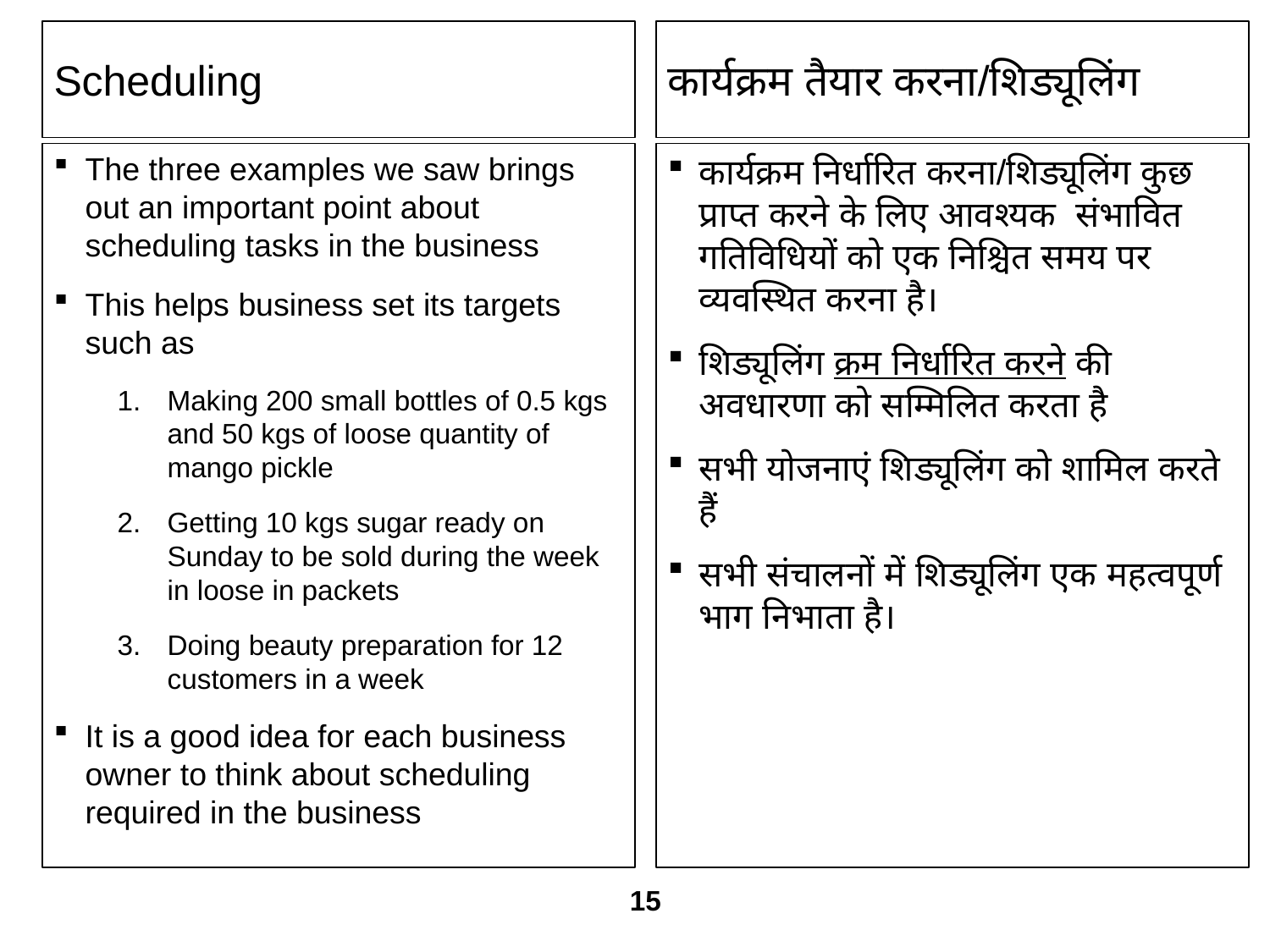

Scheduling
कार्यक्रम तैयार करना/शि‍ड्यूलिंग
The three examples we saw brings out an important point about scheduling tasks in the business
This helps business set its targets such as
Making 200 small bottles of 0.5 kgs and 50 kgs of loose quantity of mango pickle
Getting 10 kgs sugar ready on Sunday to be sold during the week in loose in packets
Doing beauty preparation for 12 customers in a week
It is a good idea for each business owner to think about scheduling required in the business

कार्यक्रम निर्धारित करना/शिड्यूलिंग कुछ प्राप्त करने के लिए आवश्यक  संभावित गतिविधियों को एक निश्चित समय पर व्यवस्थित करना है।
शिड्यूलिंग क्रम निर्धारित करने की अवधारणा को सम्मिलित करता है
सभी योजनाएं शिड्यूलिंग को शामिल करते हैं
सभी संचालनों में शिड्यूलिंग एक महत्वपूर्ण भाग निभाता है।
15